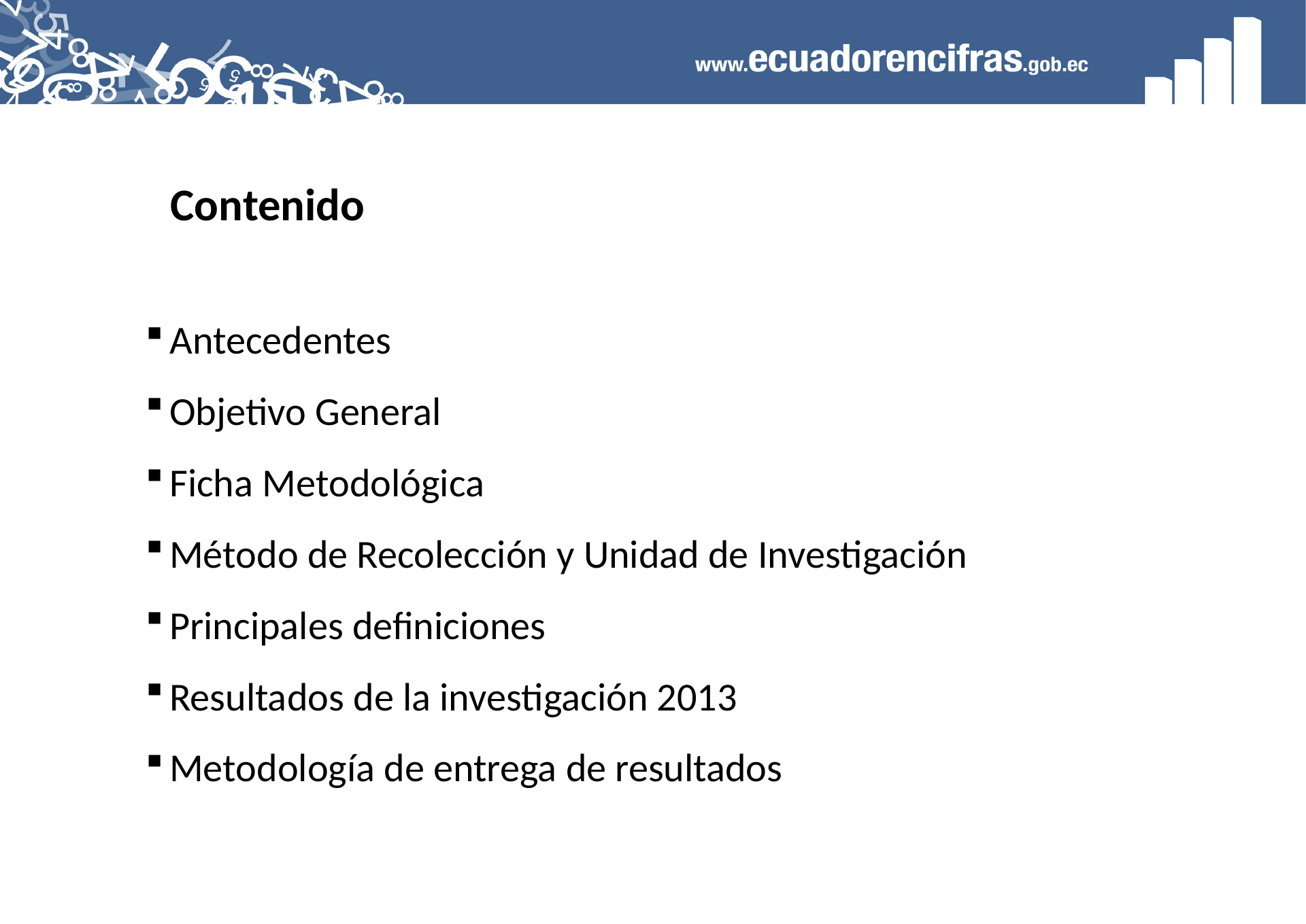

Contenido
Antecedentes
Objetivo General
Ficha Metodológica
Método de Recolección y Unidad de Investigación
Principales definiciones
Resultados de la investigación 2013
Metodología de entrega de resultados